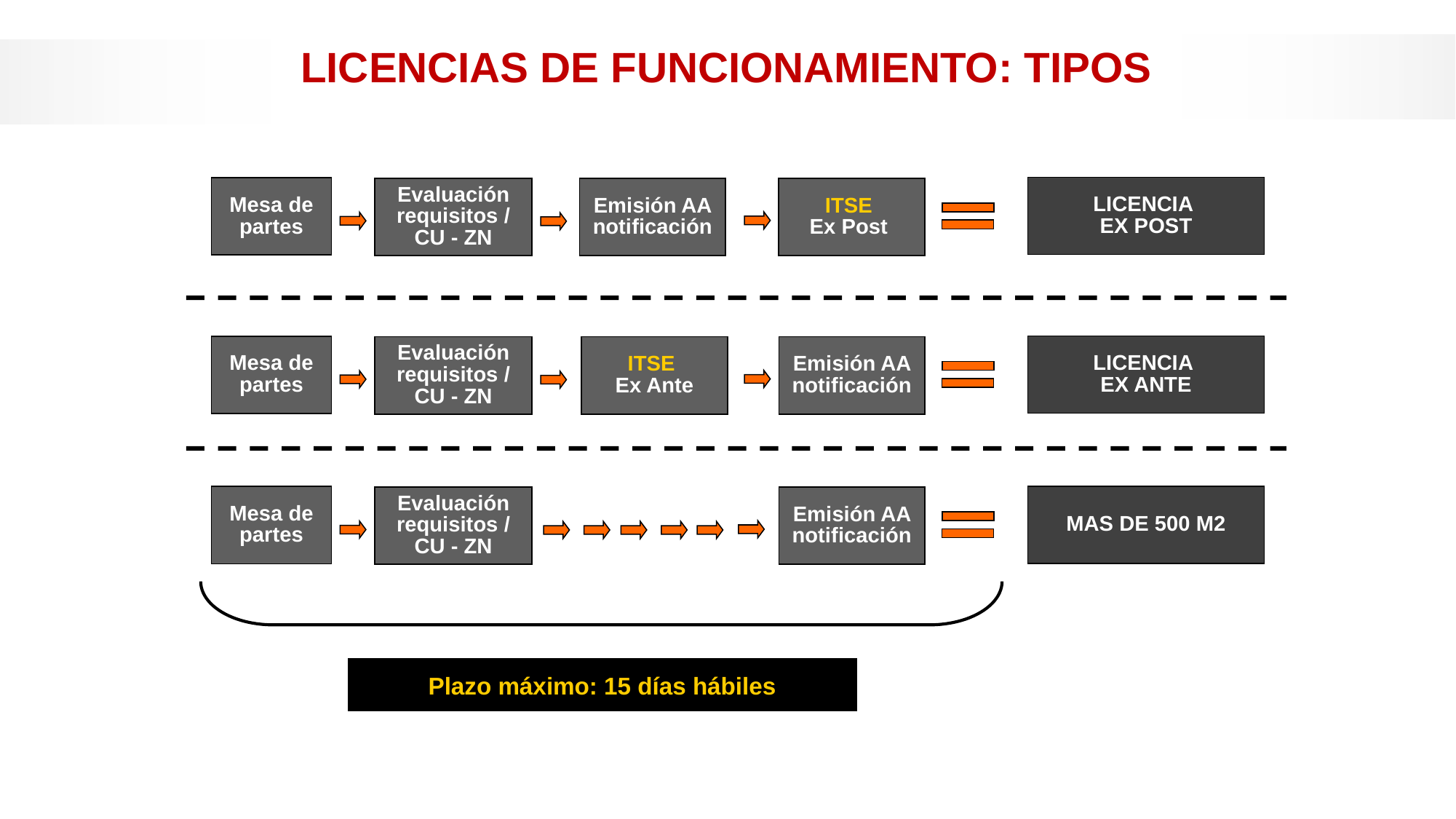

LICENCIAS DE FUNCIONAMIENTO: TIPOS

LICENCIA
EX POST
Mesa de
partes
Evaluación requisitos / CU - ZN
Emisión AA notificación
ITSE
Ex Post

LICENCIA
EX ANTE
Mesa de
partes
Evaluación requisitos / CU - ZN
ITSE
Ex Ante
Emisión AA notificación

MAS DE 500 M2
Mesa de
partes
Evaluación requisitos / CU - ZN
Emisión AA notificación

Plazo máximo: 15 días hábiles